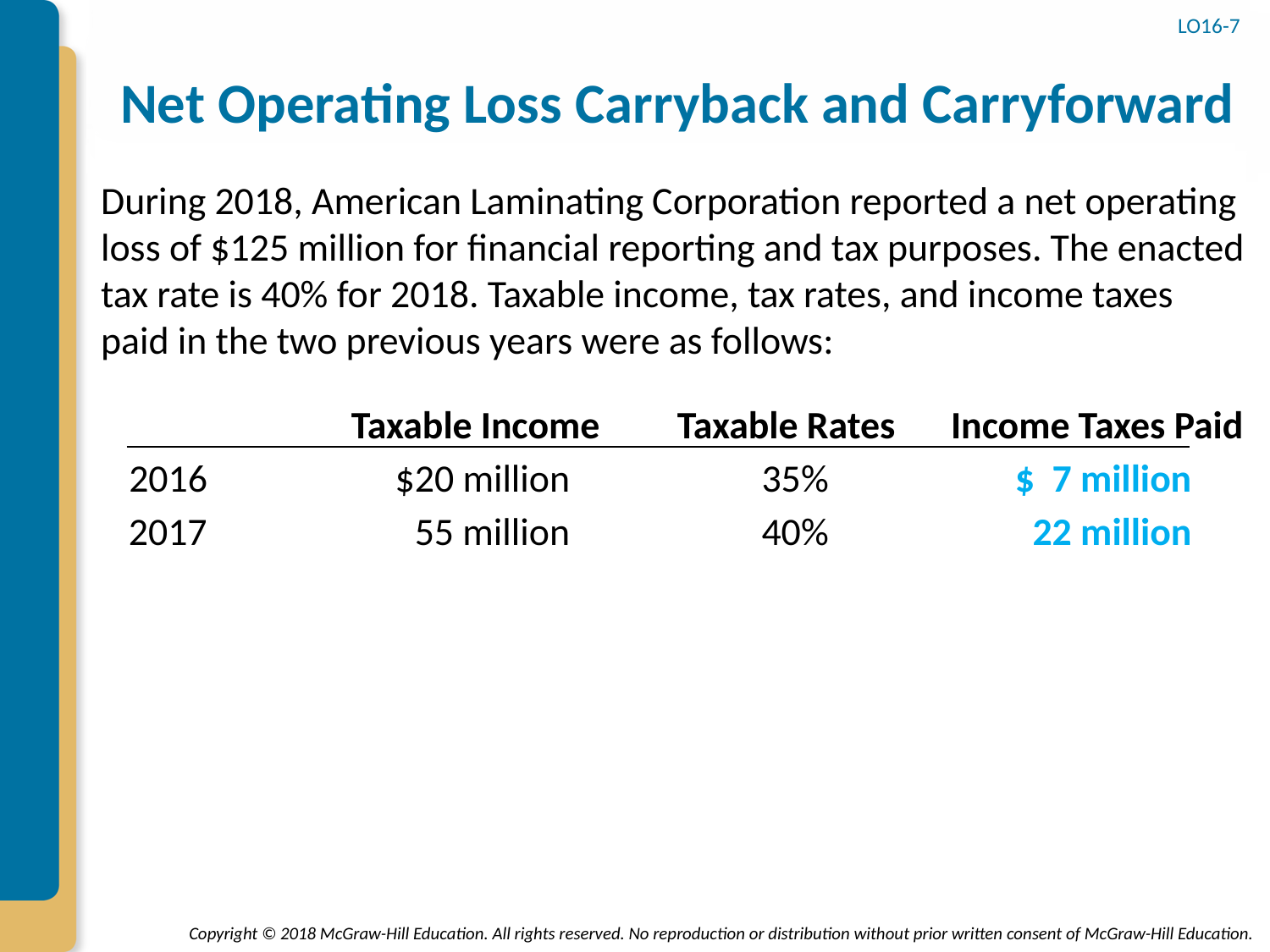

# Net Operating Loss Carryback and Carryforward
LO16-7
During 2018, American Laminating Corporation reported a net operating loss of $125 million for financial reporting and tax purposes. The enacted tax rate is 40% for 2018. Taxable income, tax rates, and income taxes paid in the two previous years were as follows:
Taxable Income
Taxable Rates
Income Taxes Paid
2016
$20 million
35%
$  7 million
2017
55 million
40%
22 million